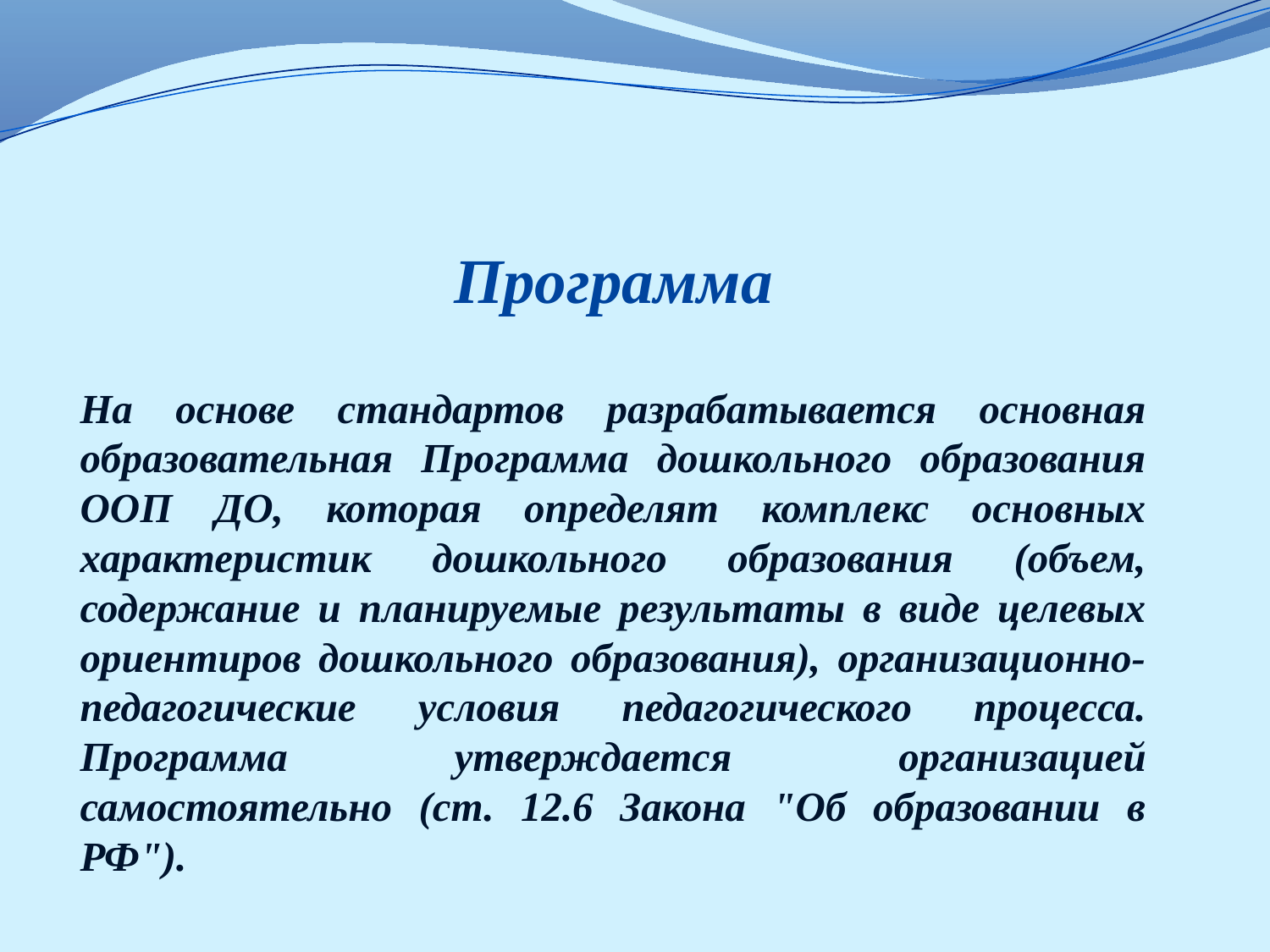

# Программа
На основе стандартов разрабатывается основная образовательная Программа дошкольного образования ООП ДО, которая определят комплекс основных характеристик дошкольного образования (объем, содержание и планируемые результаты в виде целевых ориентиров дошкольного образования), организационно-педагогические условия педагогического процесса. Программа утверждается организацией самостоятельно (ст. 12.6 Закона "Об образовании в РФ").